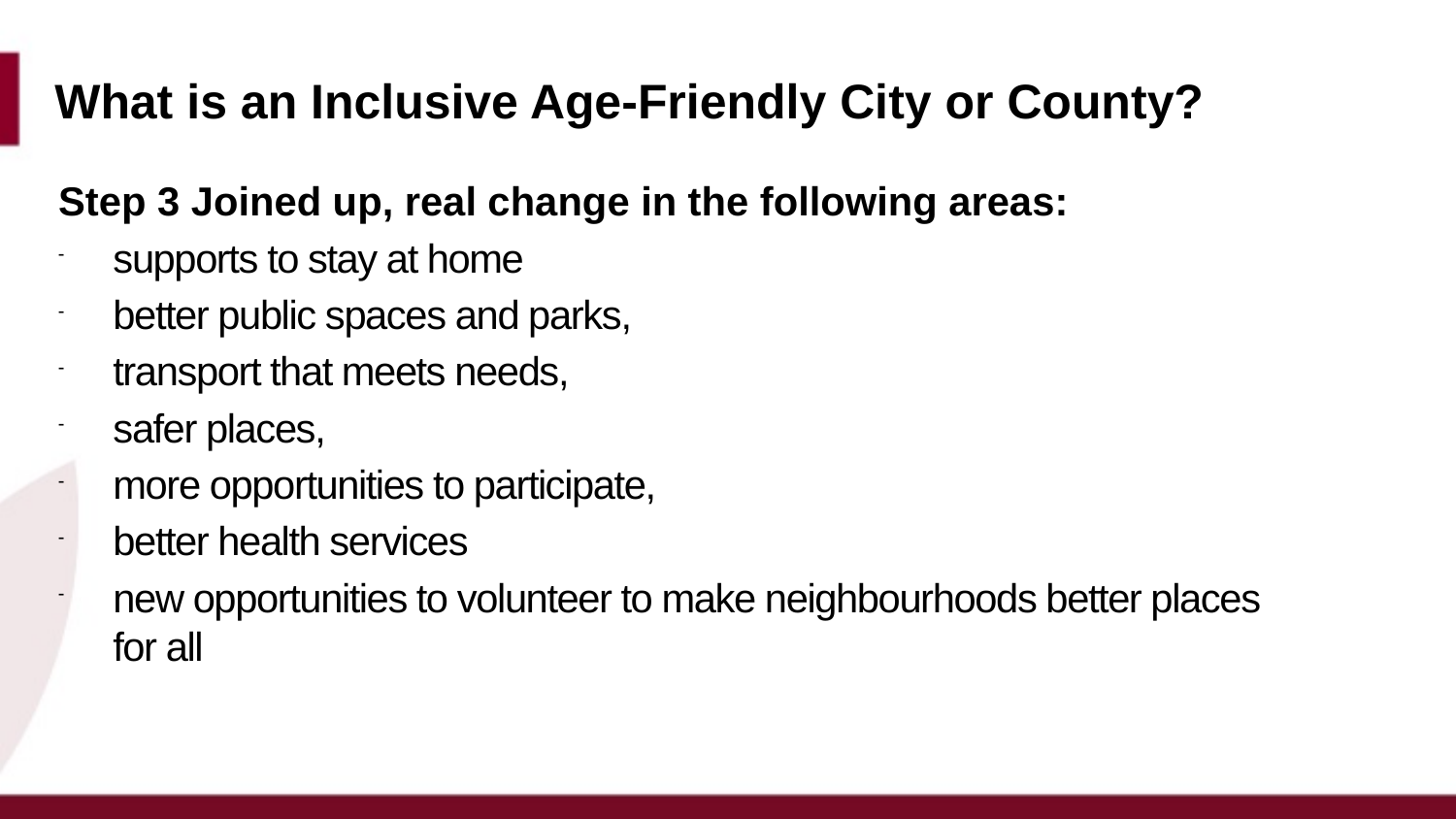

# What is an Inclusive Age-Friendly City or County?
Step 3 Joined up, real change in the following areas:
supports to stay at home
better public spaces and parks,
transport that meets needs,
safer places,
more opportunities to participate,
better health services
new opportunities to volunteer to make neighbourhoods better places for all